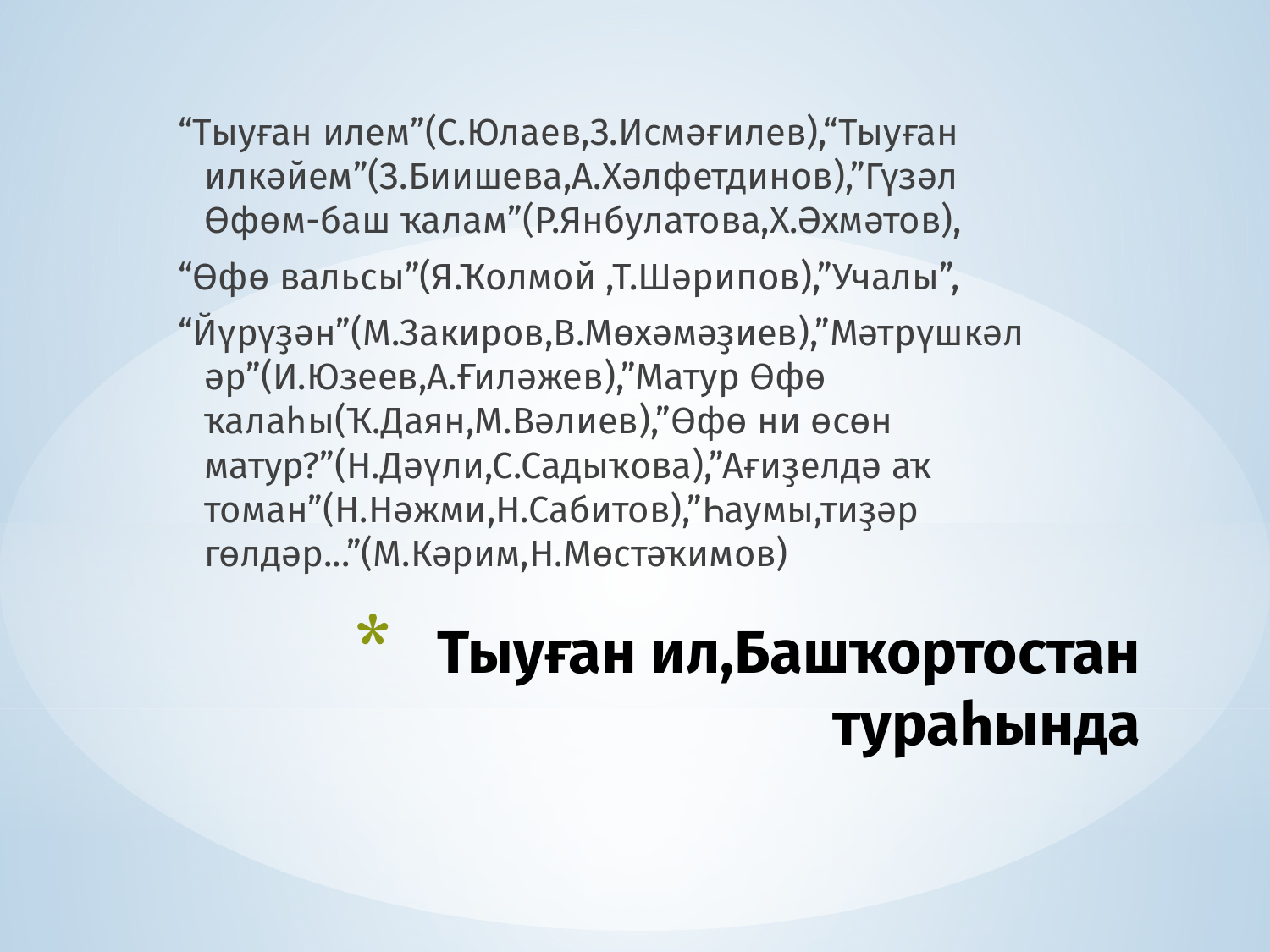

“Тыуған илем”(С.Юлаев,З.Исмәғилев),“Тыуған илкәйем”(З.Биишева,А.Хәлфетдинов),”Гүзәл Өфөм-баш ҡалам”(Р.Янбулатова,Х.Әхмәтов),
“Өфө вальсы”(Я.Ҡолмой ,Т.Шәрипов),”Учалы”,
“Йүрүҙән”(М.Закиров,В.Мөхәмәҙиев),”Мәтрүшкәләр”(И.Юзеев,А.Ғиләжев),”Матур Өфө ҡалаһы(Ҡ.Даян,М.Вәлиев),”Өфө ни өсөн матур?”(Н.Дәүли,С.Садыҡова),”Ағиҙелдә аҡ томан”(Н.Нәжми,Н.Сабитов),”Һаумы,тиҙәр гөлдәр...”(М.Кәрим,Н.Мөстәҡимов)
# Тыуған ил,Башҡортостан тураһында